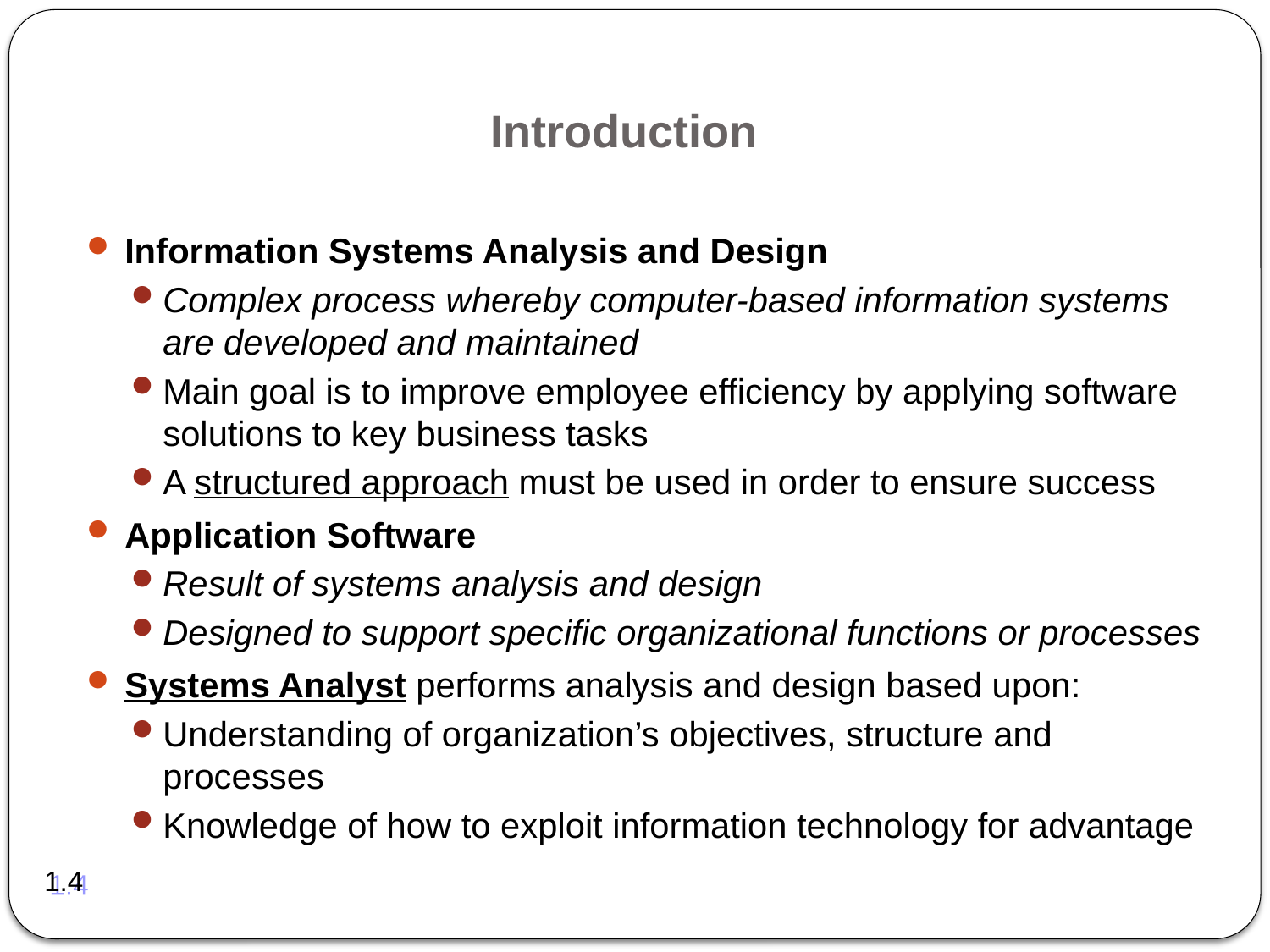

# Introduction
Information Systems Analysis and Design
Complex process whereby computer-based information systems are developed and maintained
Main goal is to improve employee efficiency by applying software solutions to key business tasks
A structured approach must be used in order to ensure success
Application Software
Result of systems analysis and design
Designed to support specific organizational functions or processes
Systems Analyst performs analysis and design based upon:
Understanding of organization’s objectives, structure and processes
Knowledge of how to exploit information technology for advantage
1.4